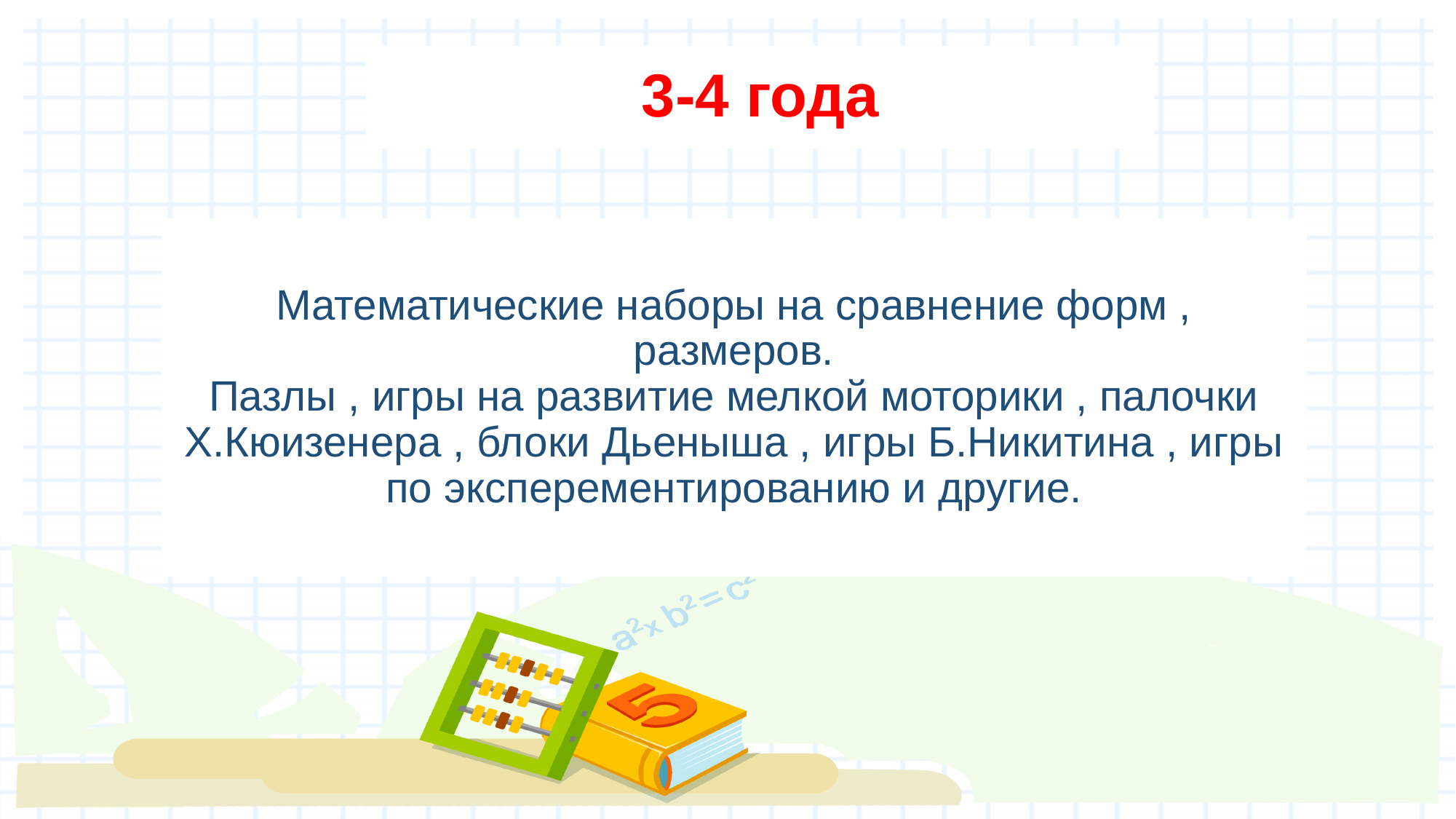

3-4 года
# Математические наборы на сравнение форм , размеров. Пазлы , игры на развитие мелкой моторики , палочки Х.Кюизенера , блоки Дьеныша , игры Б.Никитина , игры по эксперементированию и другие.